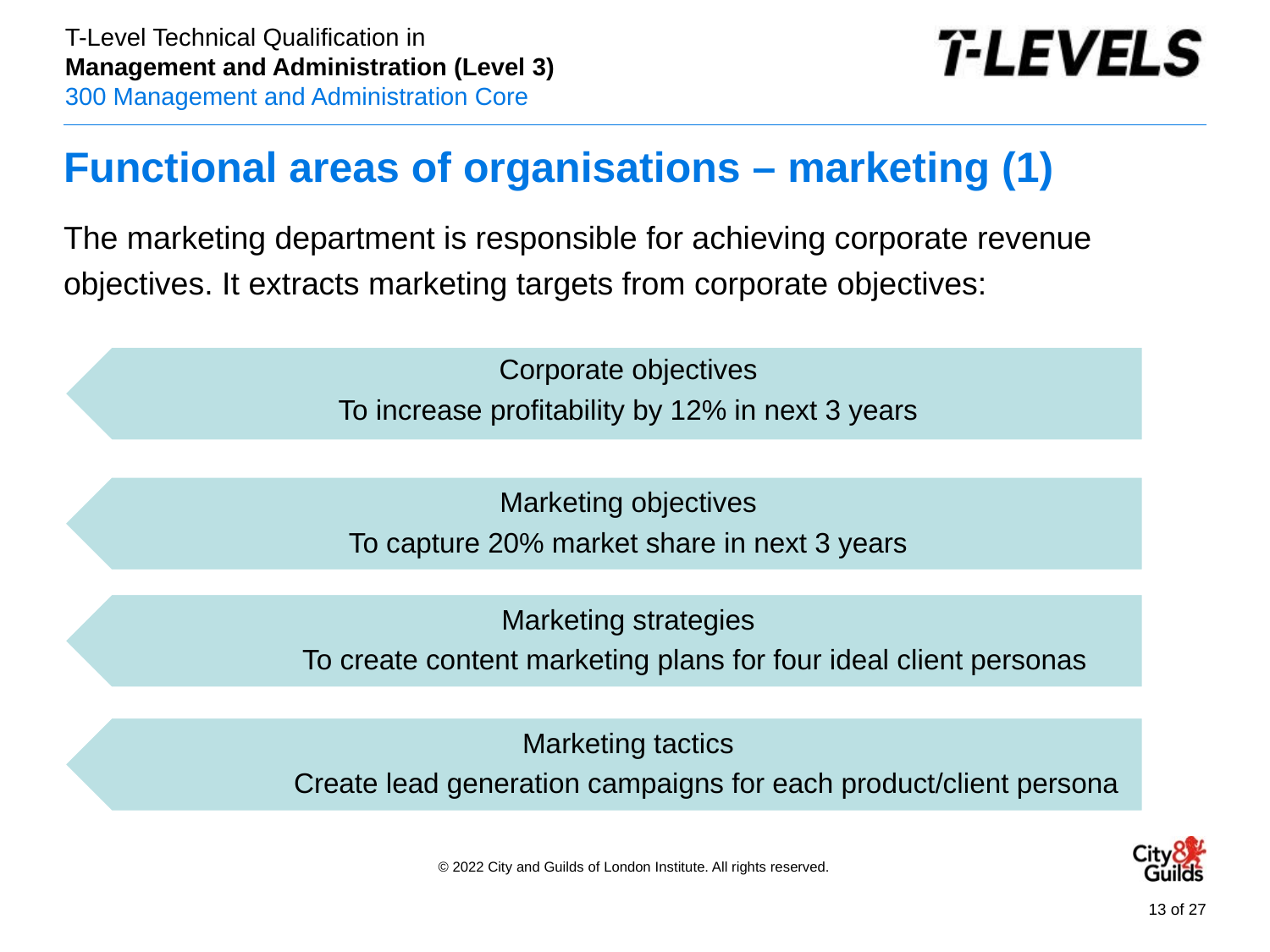

# Functional areas of organisations – marketing (1)
The marketing department is responsible for achieving corporate revenue objectives. It extracts marketing targets from corporate objectives:

Corporate objectives
To increase profitability by 12% in next 3 years

Marketing objectives
To capture 20% market share in next 3 years

Marketing strategies
                 To create content marketing plans for four ideal client personas

Marketing tactics
                     Create lead generation campaigns for each product/client persona